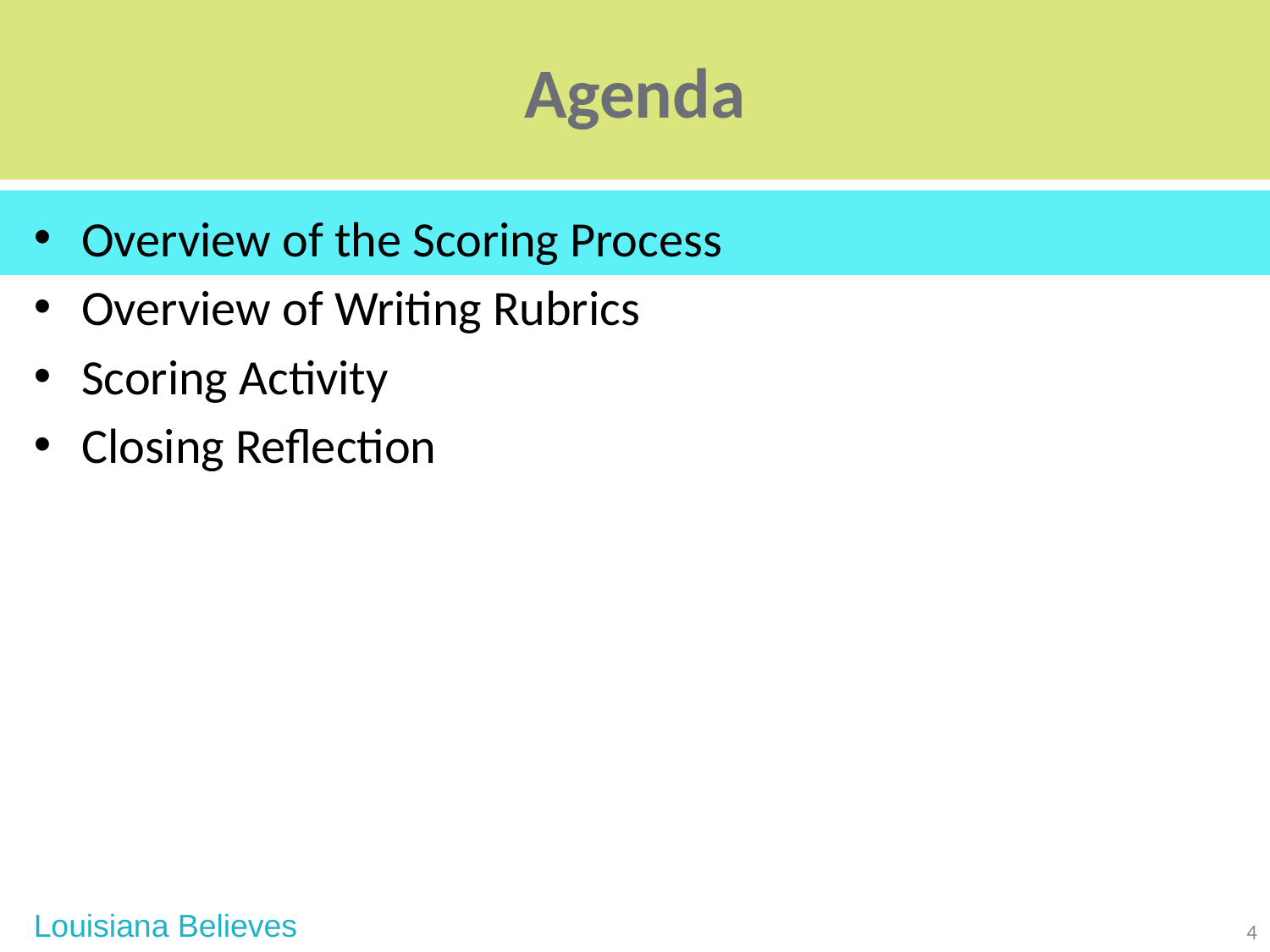

# Agenda

Overview of the Scoring Process
Overview of Writing Rubrics
Scoring Activity
Closing Reflection
Louisiana Believes
4